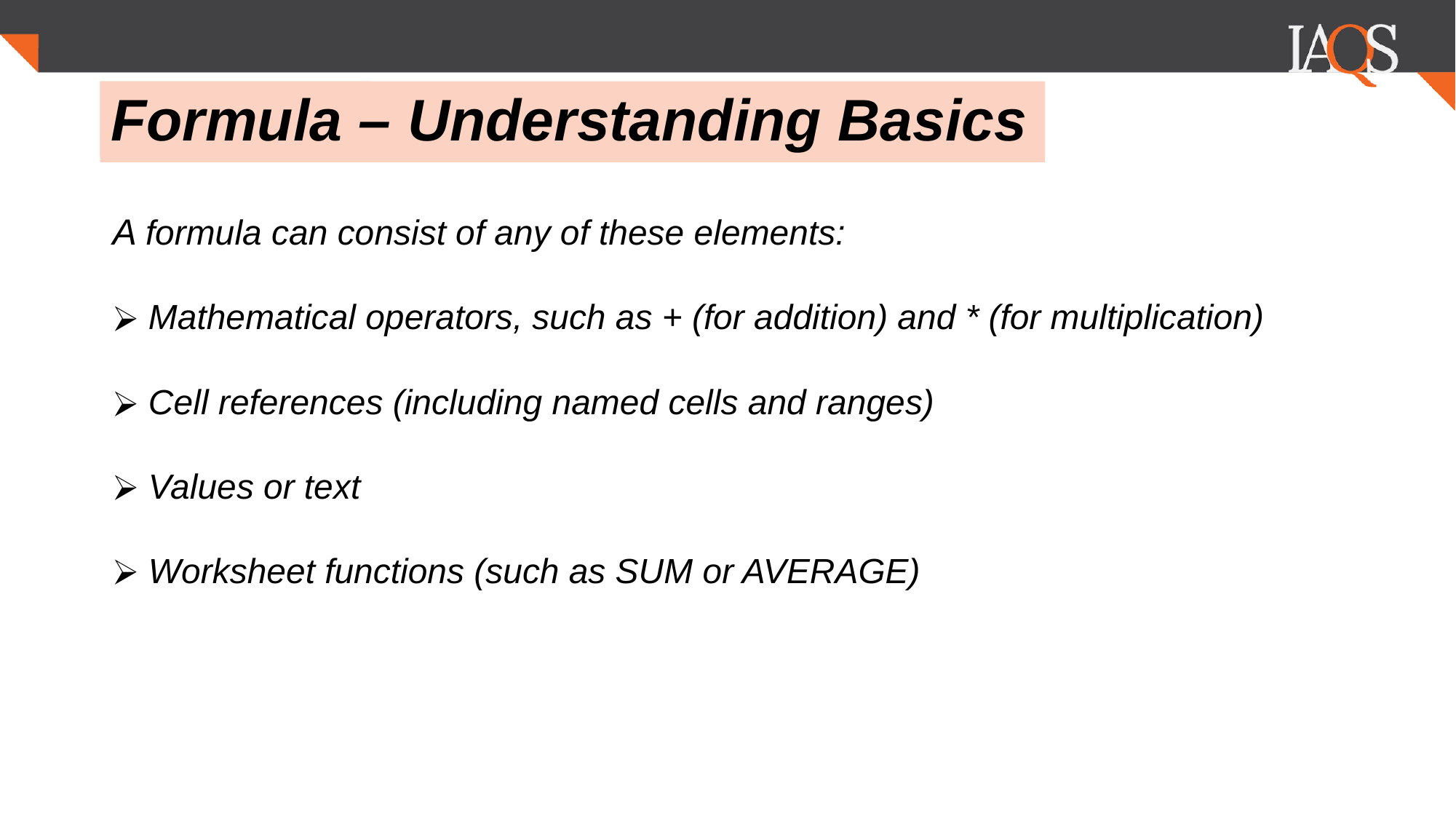

.
# Formula – Understanding Basics

A formula can consist of any of these elements:

Mathematical operators, such as + (for addition) and * (for multiplication)

Cell references (including named cells and ranges)

Values or text

Worksheet functions (such as SUM or AVERAGE)